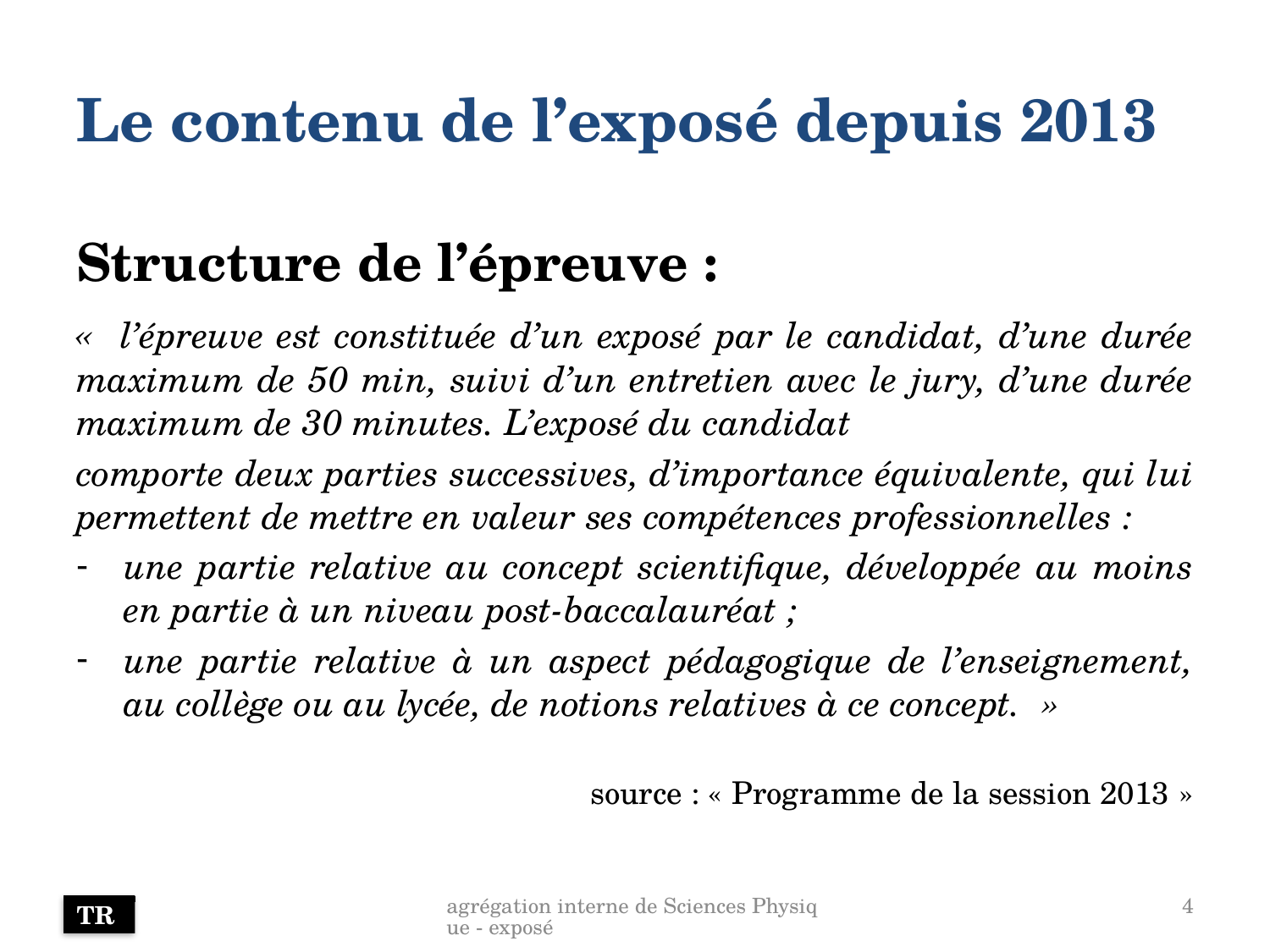

# Le contenu de l’exposé depuis 2013
Structure de l’épreuve :
«  l’épreuve est constituée d’un exposé par le candidat, d’une durée maximum de 50 min, suivi d’un entretien avec le jury, d’une durée maximum de 30 minutes. L’exposé du candidat
comporte deux parties successives, d’importance équivalente, qui lui permettent de mettre en valeur ses compétences professionnelles :
une partie relative au concept scientifique, développée au moins en partie à un niveau post-baccalauréat ;
une partie relative à un aspect pédagogique de l’enseignement, au collège ou au lycée, de notions relatives à ce concept.  »

source : « Programme de la session 2013 »

agrégation interne de Sciences Physique - exposé
4
TR